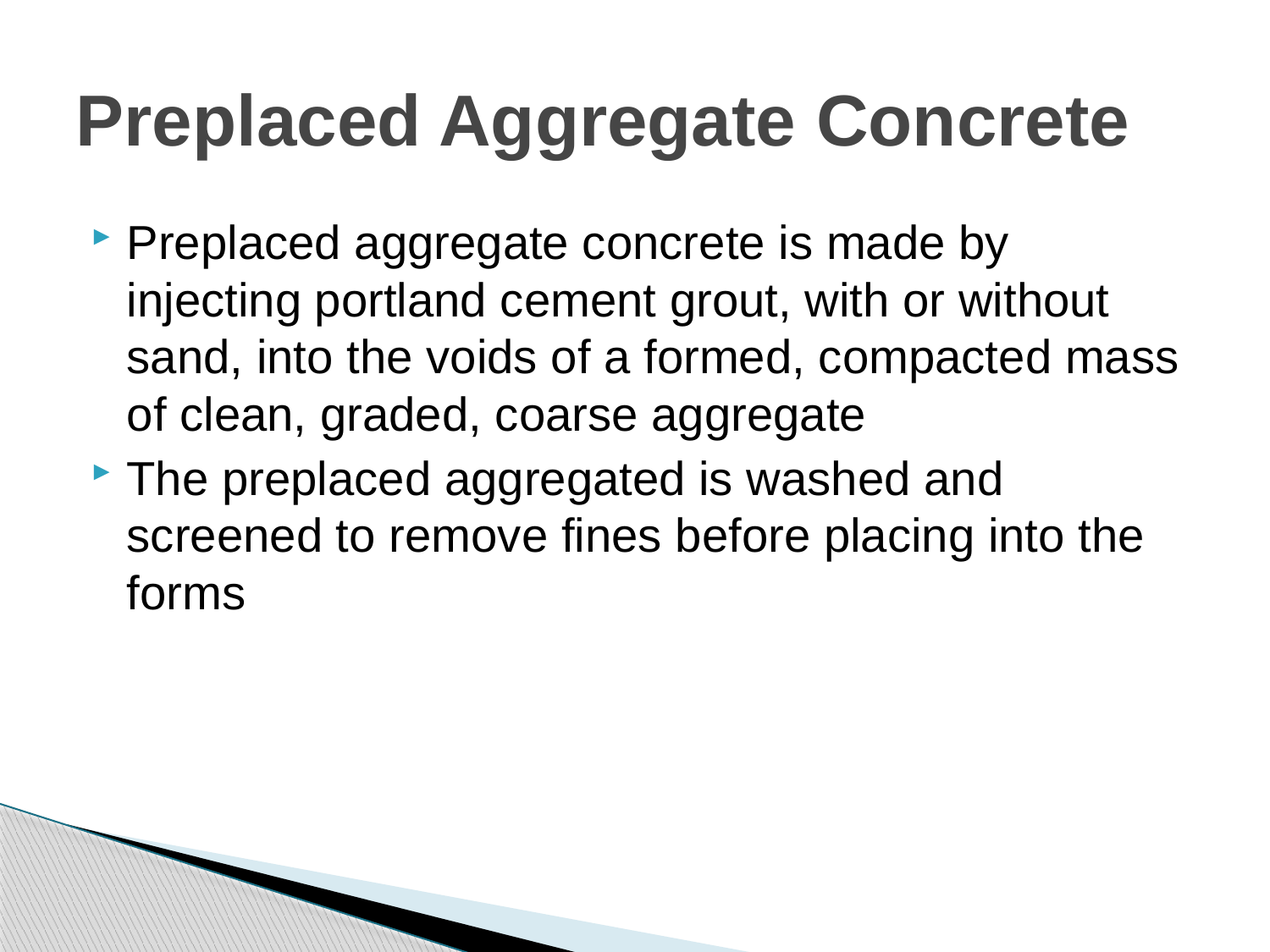

# Preplaced Aggregate Concrete
Preplaced aggregate concrete is made by injecting portland cement grout, with or without sand, into the voids of a formed, compacted mass of clean, graded, coarse aggregate
The preplaced aggregated is washed and screened to remove fines before placing into the forms